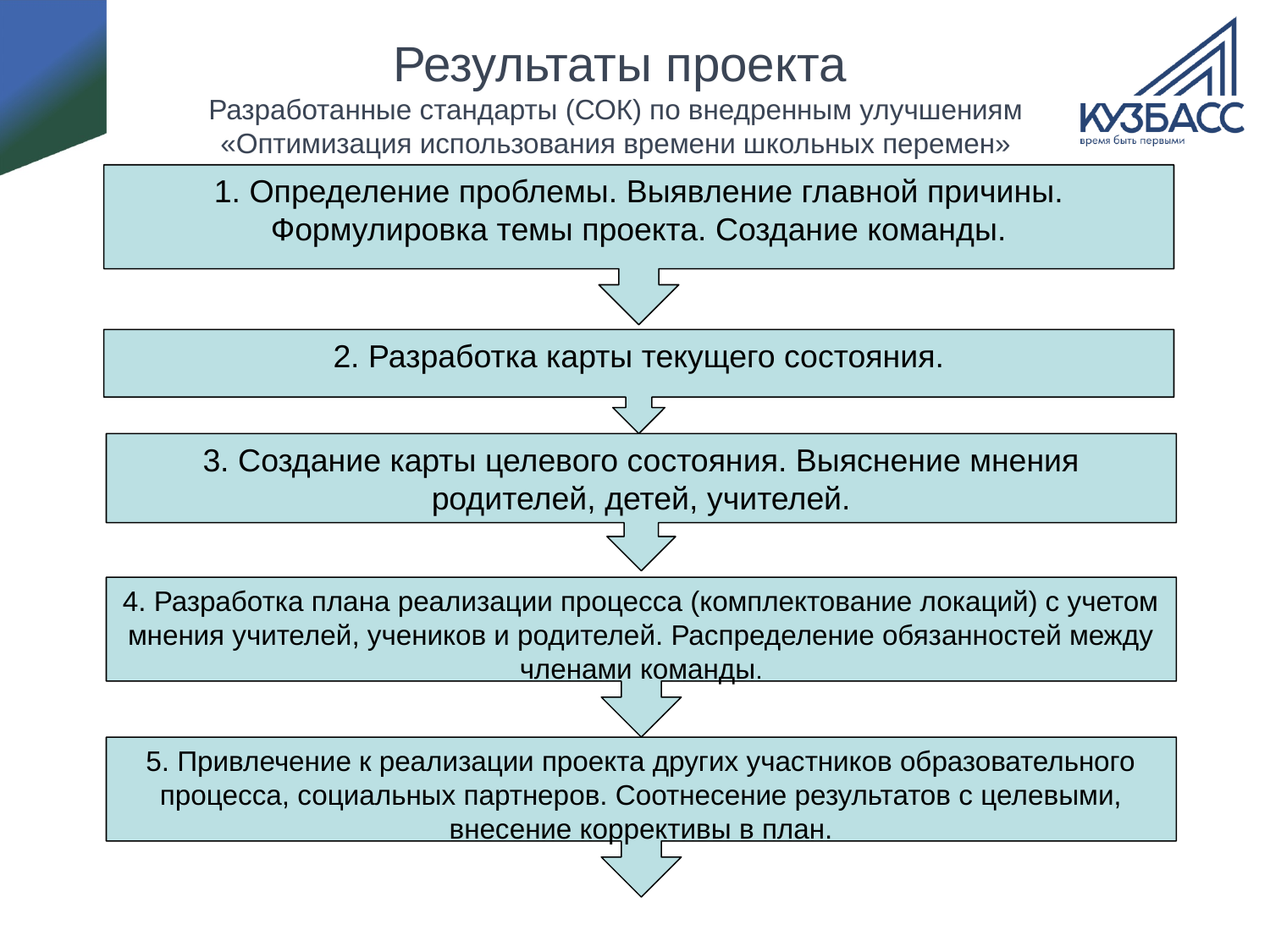

# Результаты проекта Разработанные стандарты (СОК) по внедренным улучшениям «Оптимизация использования времени школьных перемен»
1. Определение проблемы. Выявление главной причины.
Формулировка темы проекта. Создание команды.
2. Разработка карты текущего состояния.
3. Создание карты целевого состояния. Выяснение мнения родителей, детей, учителей.
4. Разработка плана реализации процесса (комплектование локаций) с учетом мнения учителей, учеников и родителей. Распределение обязанностей между членами команды.
5. Привлечение к реализации проекта других участников образовательного процесса, социальных партнеров. Соотнесение результатов с целевыми, внесение коррективы в план.